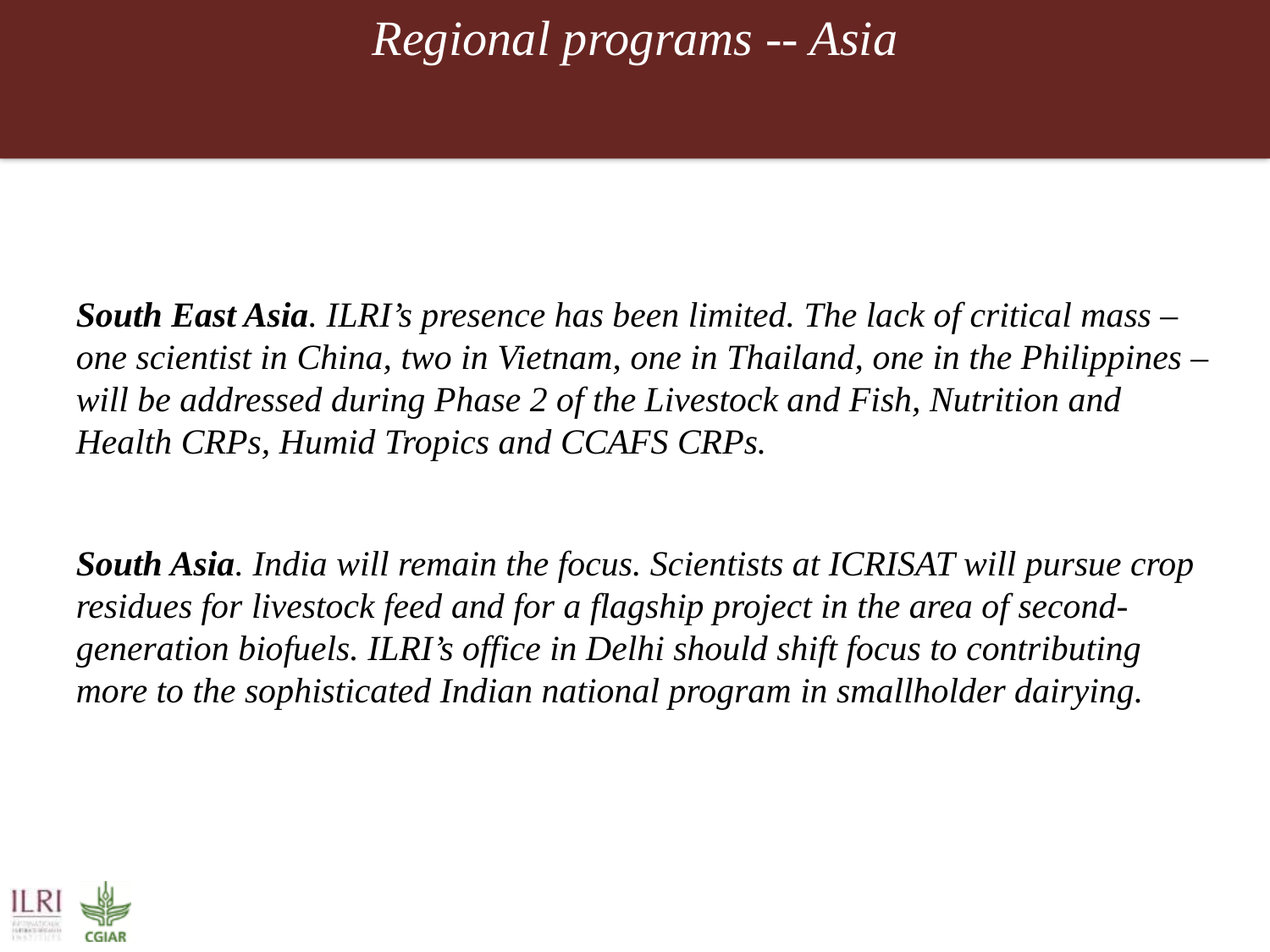

# Regional programs -- Asia

South East Asia. ILRI’s presence has been limited. The lack of critical mass – one scientist in China, two in Vietnam, one in Thailand, one in the Philippines –will be addressed during Phase 2 of the Livestock and Fish, Nutrition and Health CRPs, Humid Tropics and CCAFS CRPs.

South Asia. India will remain the focus. Scientists at ICRISAT will pursue crop residues for livestock feed and for a flagship project in the area of second-generation biofuels. ILRI’s office in Delhi should shift focus to contributing more to the sophisticated Indian national program in smallholder dairying.